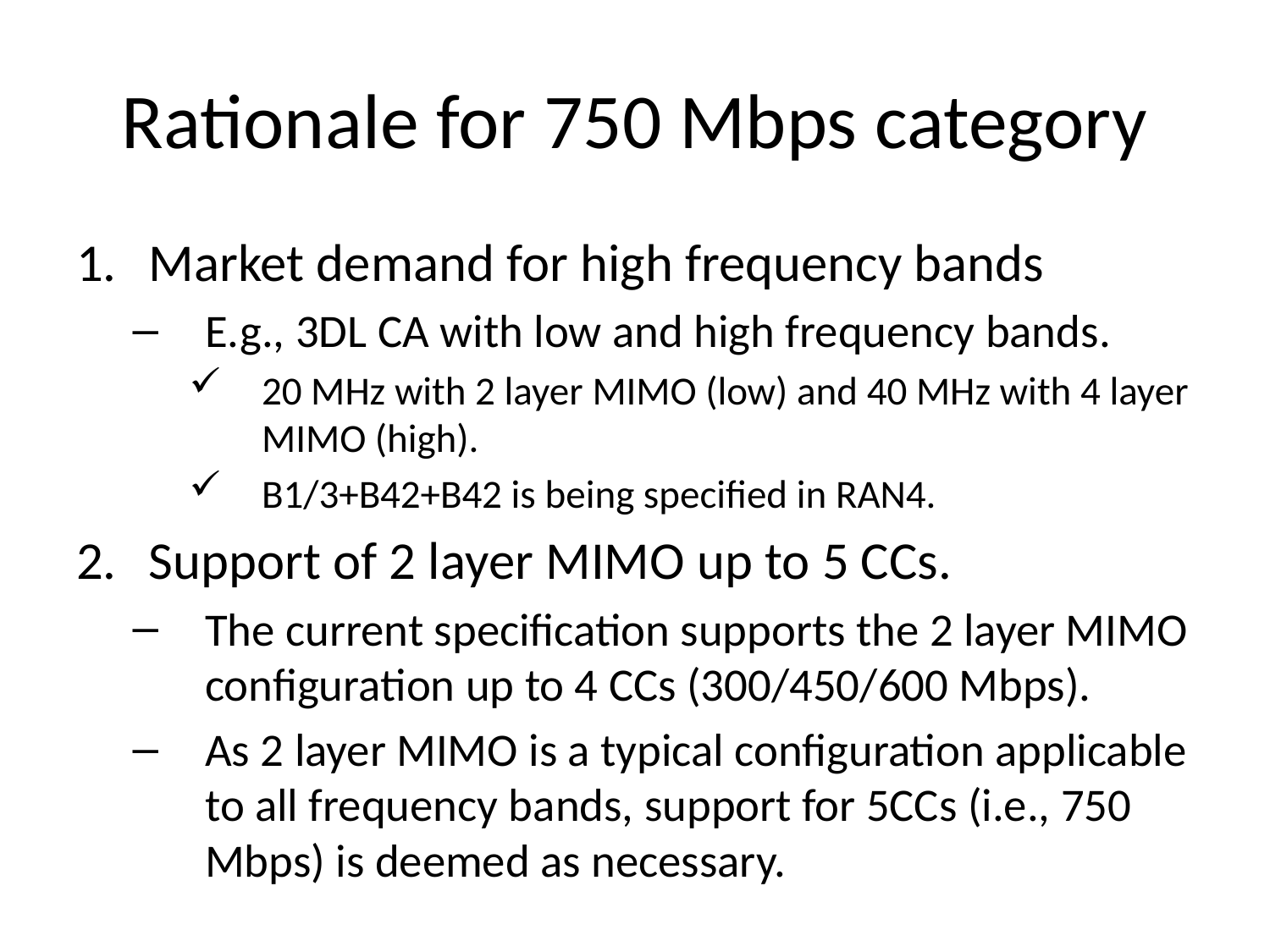

# Rationale for 750 Mbps category
Market demand for high frequency bands
E.g., 3DL CA with low and high frequency bands.
20 MHz with 2 layer MIMO (low) and 40 MHz with 4 layer MIMO (high).
B1/3+B42+B42 is being specified in RAN4.
Support of 2 layer MIMO up to 5 CCs.
The current specification supports the 2 layer MIMO configuration up to 4 CCs (300/450/600 Mbps).
As 2 layer MIMO is a typical configuration applicable to all frequency bands, support for 5CCs (i.e., 750 Mbps) is deemed as necessary.